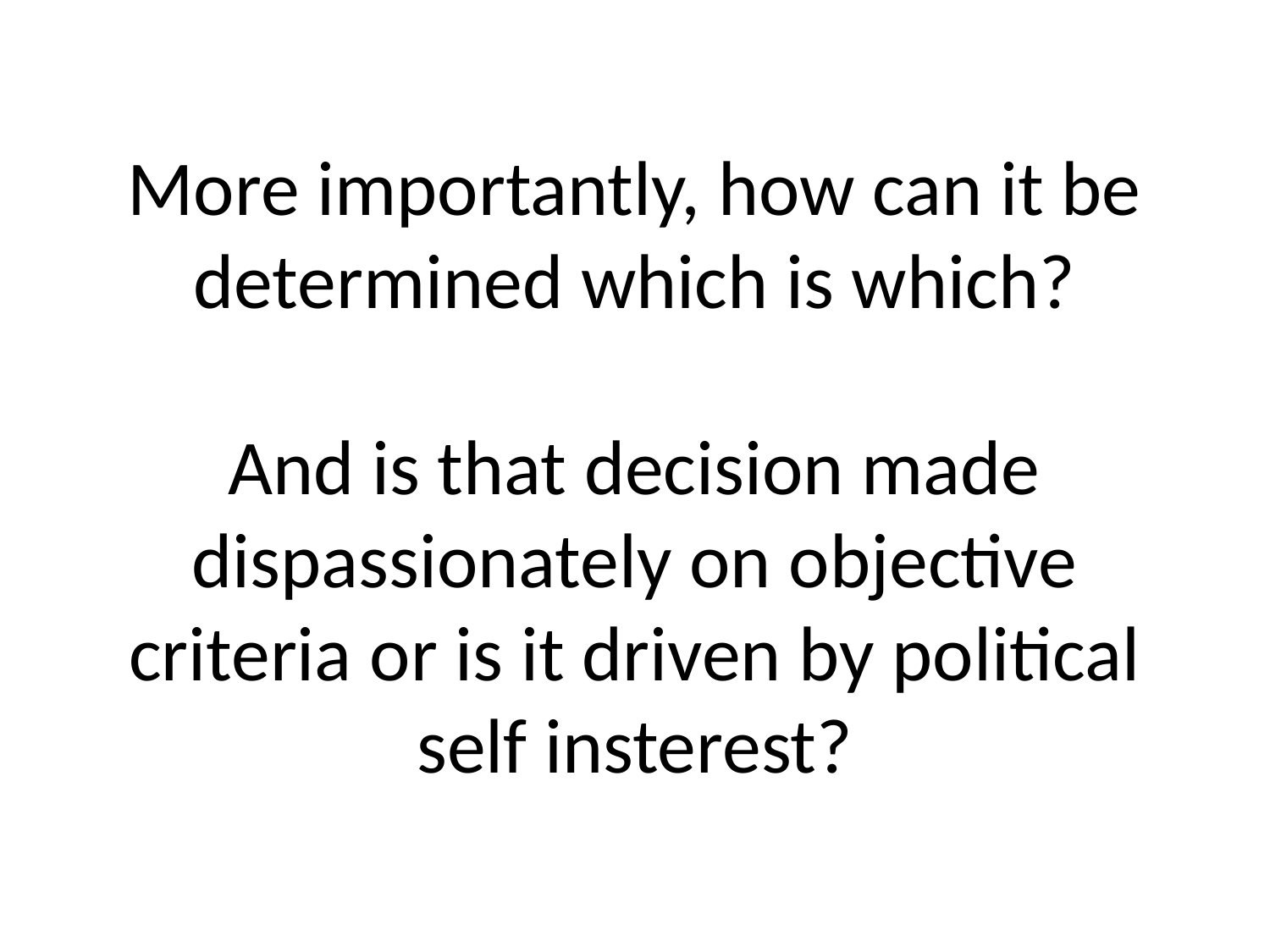

# More importantly, how can it be determined which is which? And is that decision made dispassionately on objective criteria or is it driven by political self insterest?